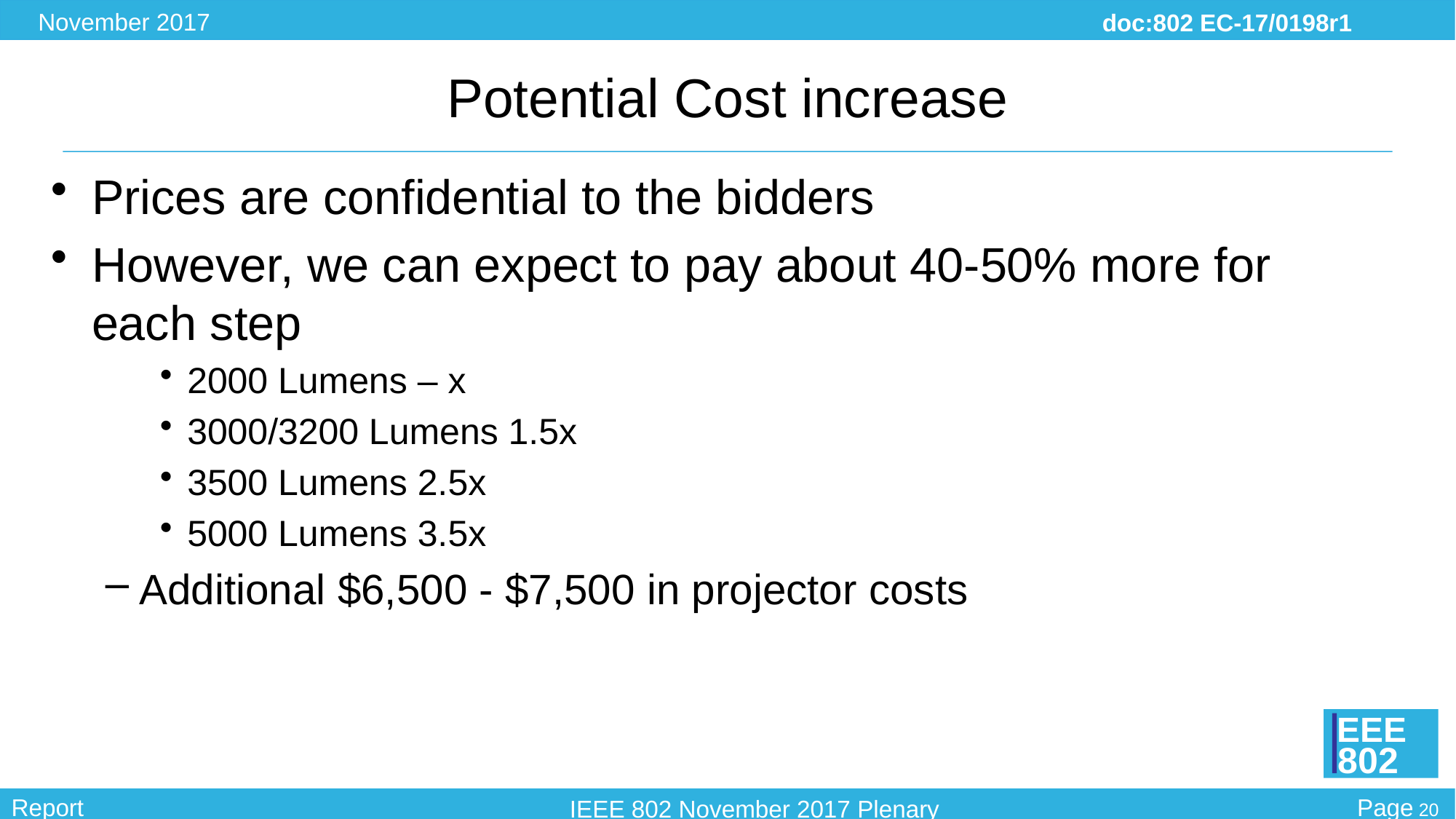

# Potential Cost increase
Prices are confidential to the bidders
However, we can expect to pay about 40-50% more for each step
2000 Lumens – x
3000/3200 Lumens 1.5x
3500 Lumens 2.5x
5000 Lumens 3.5x
Additional $6,500 - $7,500 in projector costs